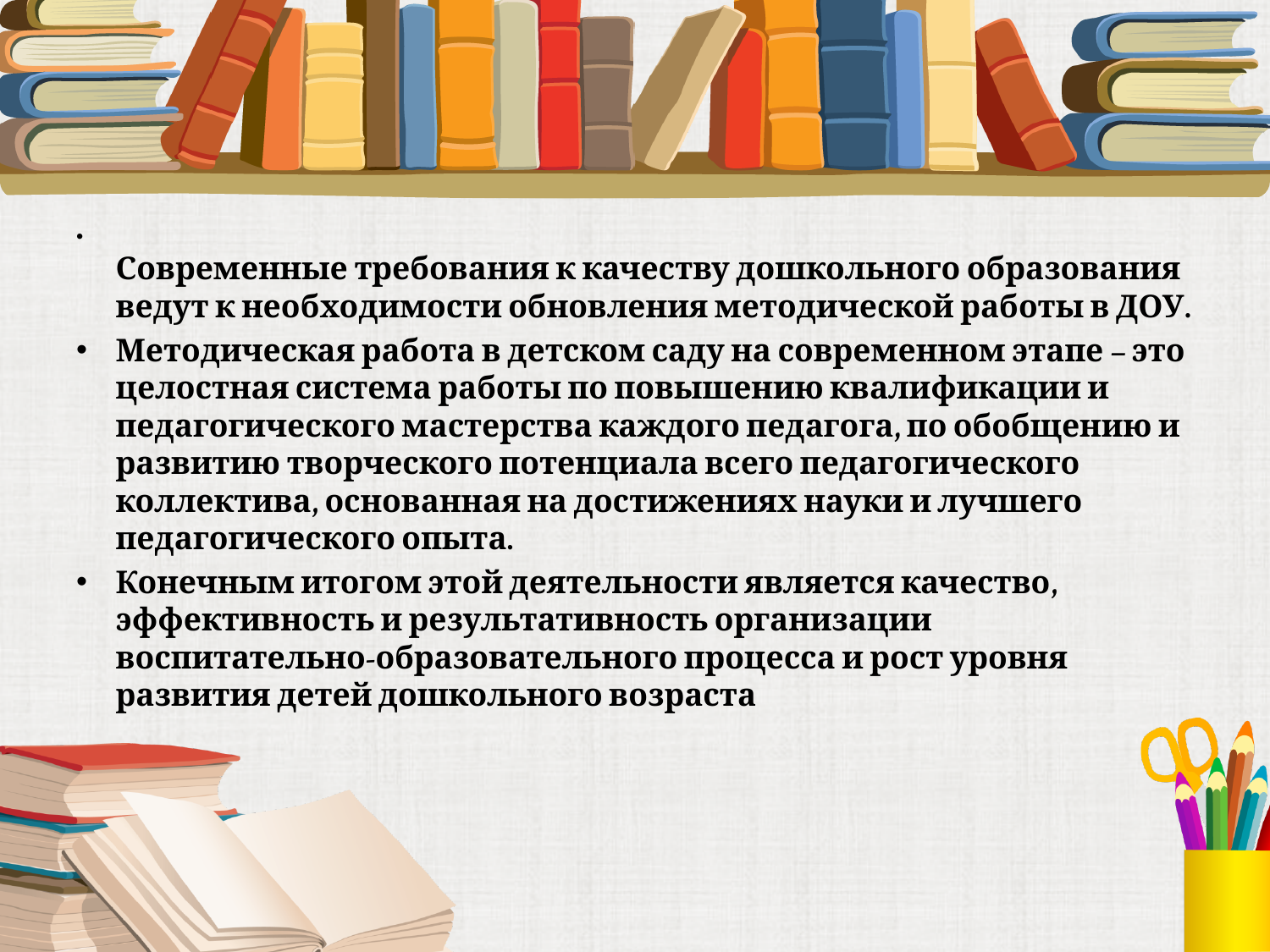

#
Современные требования к качеству дошкольного образования ведут к необходимости обновления методической работы в ДОУ.
Методическая работа в детском саду на современном этапе – это целостная система работы по повышению квалификации и педагогического мастерства каждого педагога, по обобщению и развитию творческого потенциала всего педагогического коллектива, основанная на достижениях науки и лучшего педагогического опыта.
Конечным итогом этой деятельности является качество, эффективность и результативность организации воспитательно-образовательного процесса и рост уровня развития детей дошкольного возраста